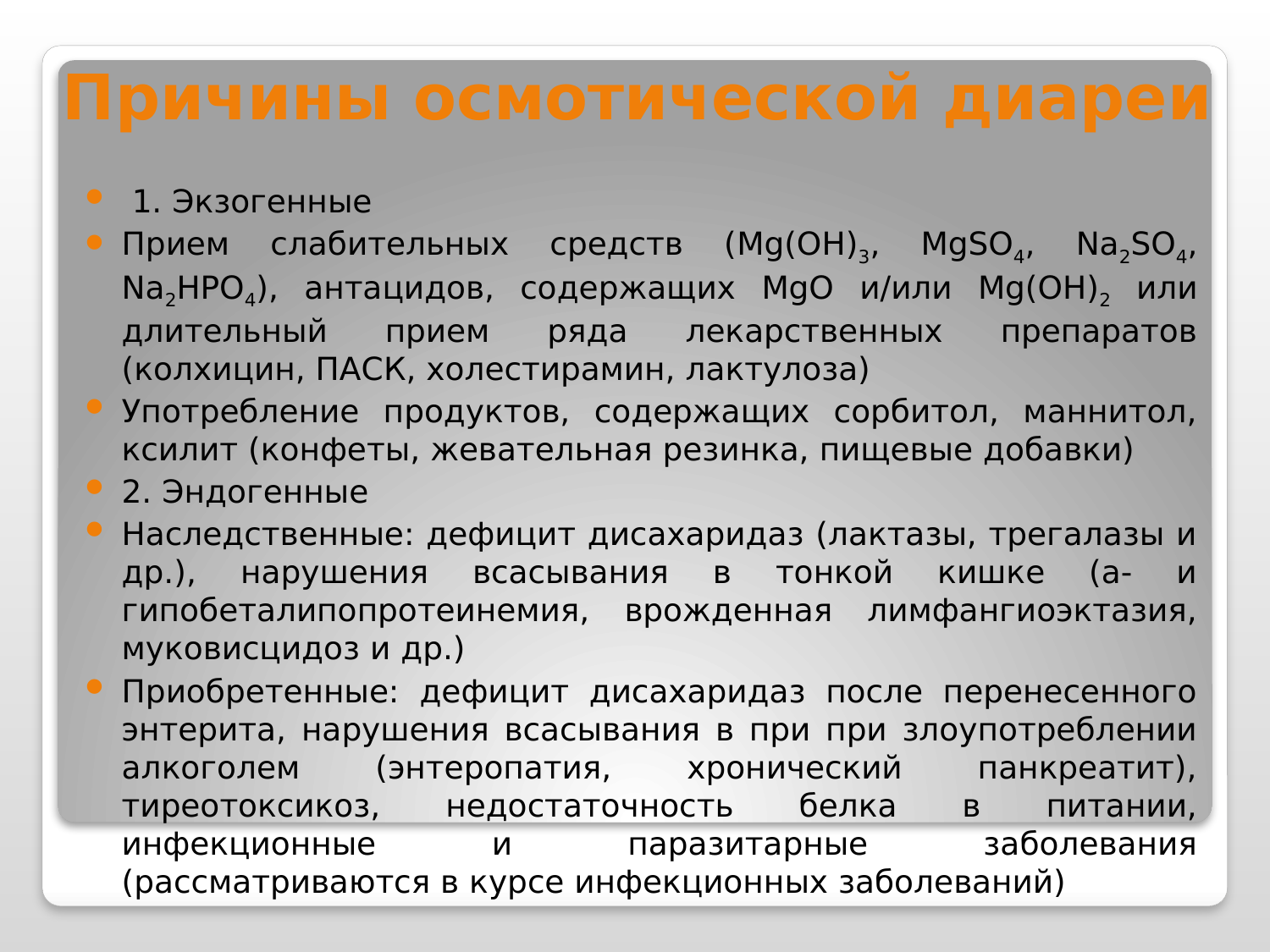

# Причины осмотической диареи
 1. Экзогенные
Прием слабительных средств (Mg(OH)3, MgSO4, Na2SO4, Na2HPO4), антацидов, содержащих MgO и/или Mg(OH)2 или длительный прием ряда лекарственных препаратов (колхицин, ПАСК, холестирамин, лактулоза)
Употребление продуктов, содержащих сорбитол, маннитол, ксилит (конфеты, жевательная резинка, пищевые добавки)
2. Эндогенные
Наследственные: дефицит дисахаридаз (лактазы, трегалазы и др.), нарушения всасывания в тонкой кишке (а- и гипобеталипопротеинемия, врожденная лимфангиоэктазия, муковисцидоз и др.)
Приобретенные: дефицит дисахаридаз после перенесенного энтерита, нарушения всасывания в при при злоупотреблении алкоголем (энтеропатия, хронический панкреатит), тиреотоксикоз, недостаточность белка в питании, инфекционные и паразитарные заболевания (рассматриваются в курсе инфекционных заболеваний)